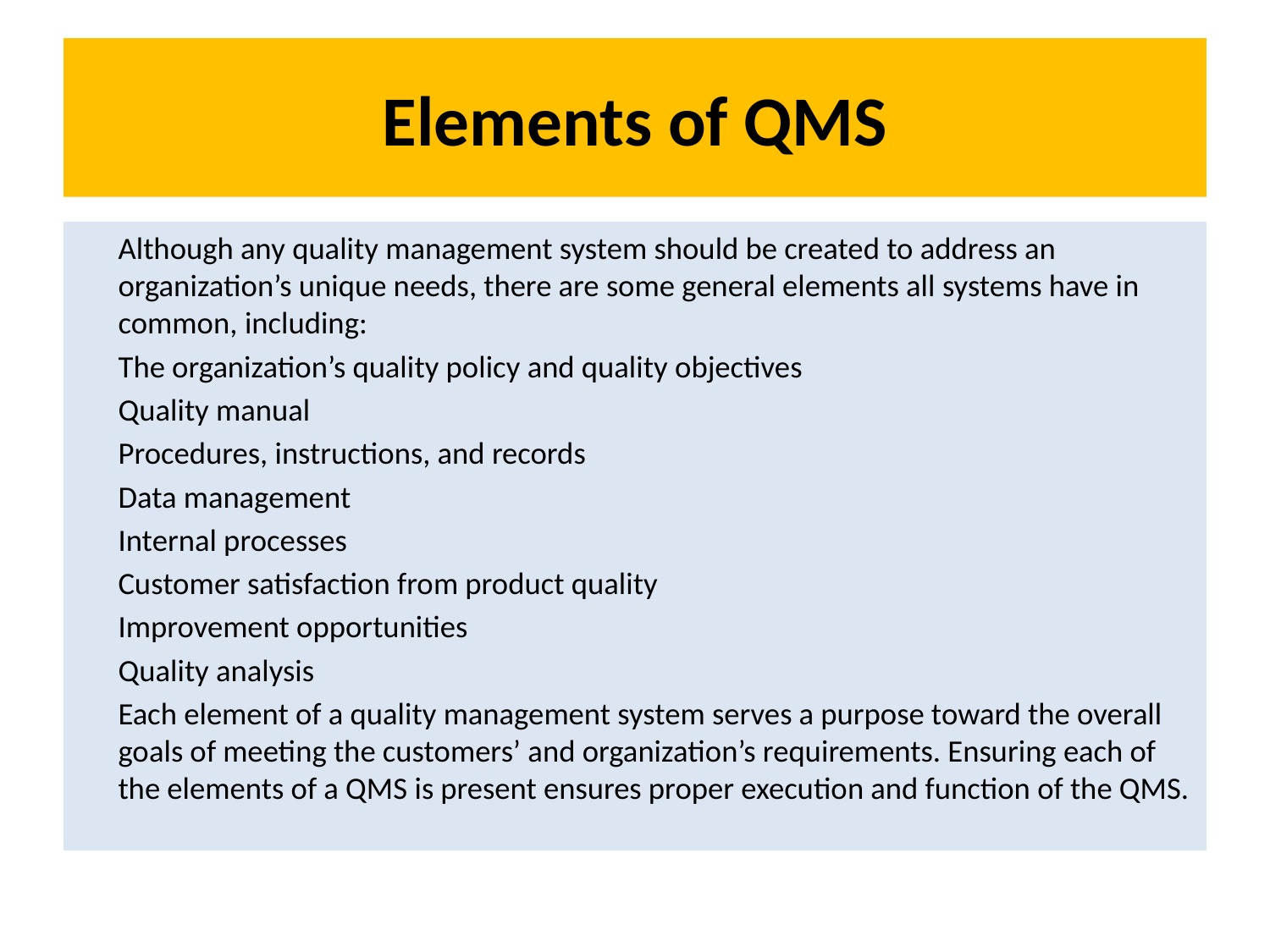

# Elements of QMS
	Although any quality management system should be created to address an organization’s unique needs, there are some general elements all systems have in common, including:
	The organization’s quality policy and quality objectives
	Quality manual
	Procedures, instructions, and records
 	Data management
	Internal processes
	Customer satisfaction from product quality
	Improvement opportunities
	Quality analysis
	Each element of a quality management system serves a purpose toward the overall goals of meeting the customers’ and organization’s requirements. Ensuring each of the elements of a QMS is present ensures proper execution and function of the QMS.